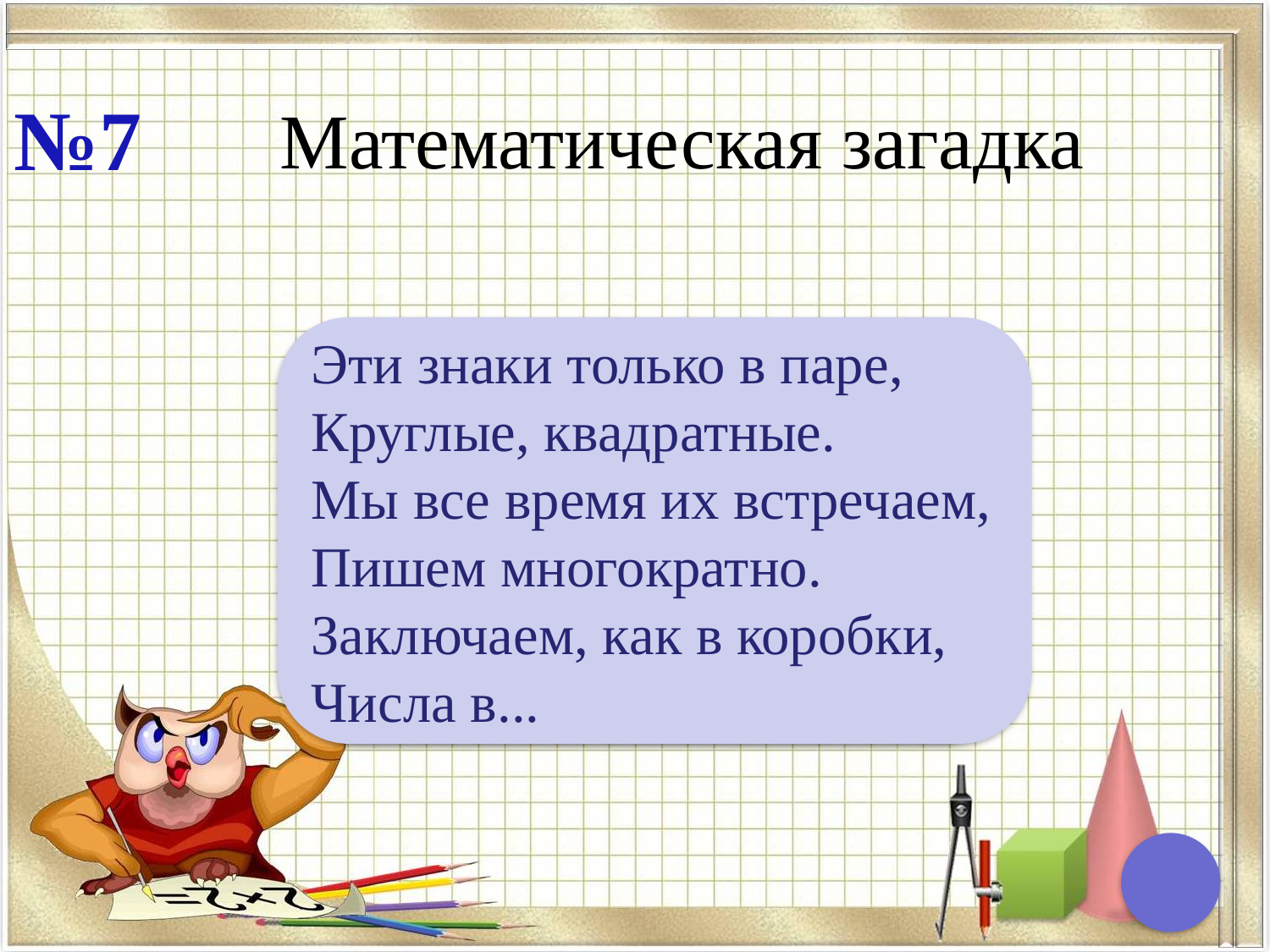

# Математическая загадка
№7

Эти знаки только в паре,
Круглые, квадратные.
Мы все время их встречаем,
Пишем многократно.
Заключаем, как в коробки,
Числа в...
СКОБКИ